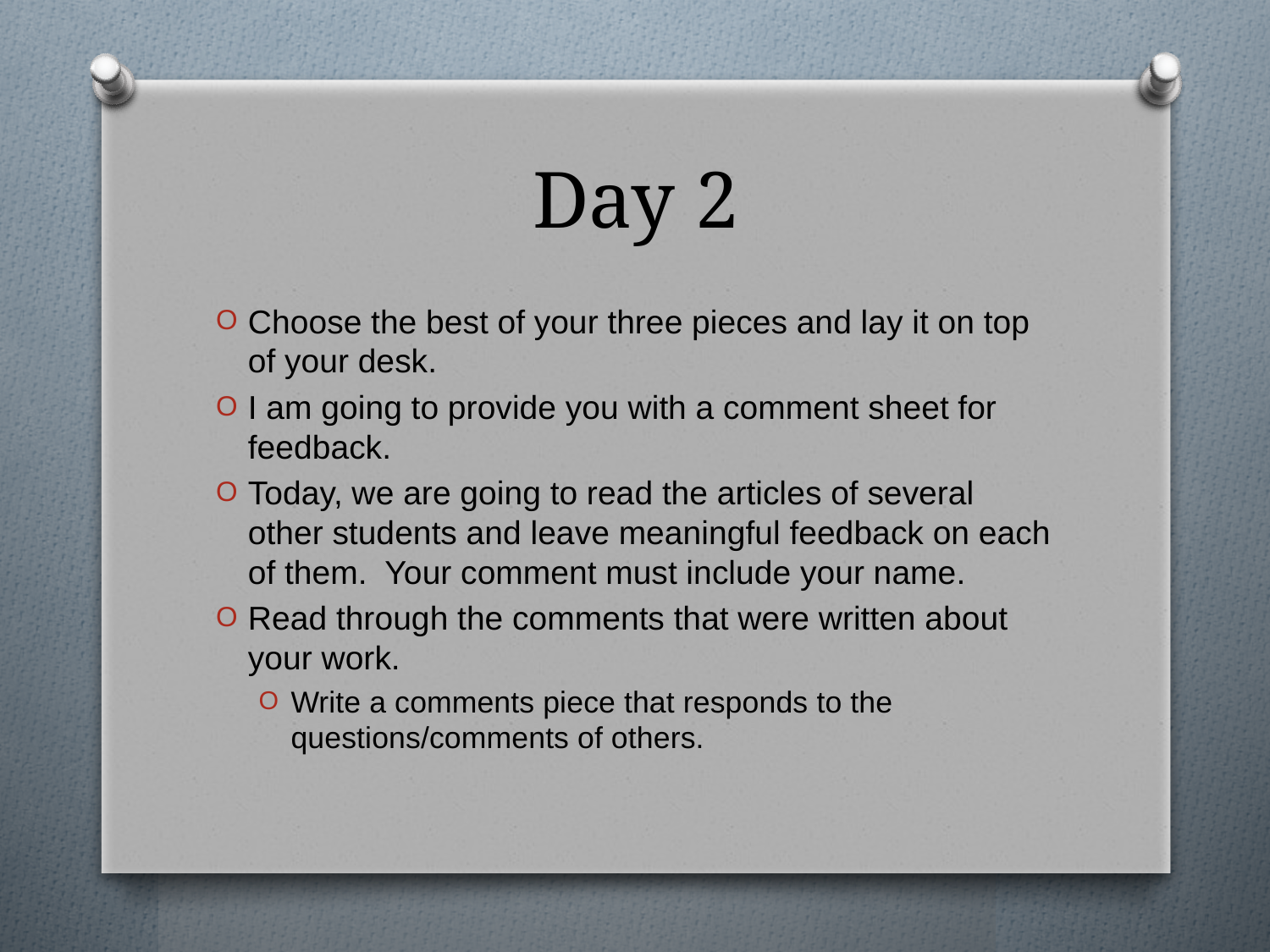

# Day 2
Choose the best of your three pieces and lay it on top of your desk.
I am going to provide you with a comment sheet for feedback.
Today, we are going to read the articles of several other students and leave meaningful feedback on each of them.  Your comment must include your name.
Read through the comments that were written about your work.
Write a comments piece that responds to the questions/comments of others.